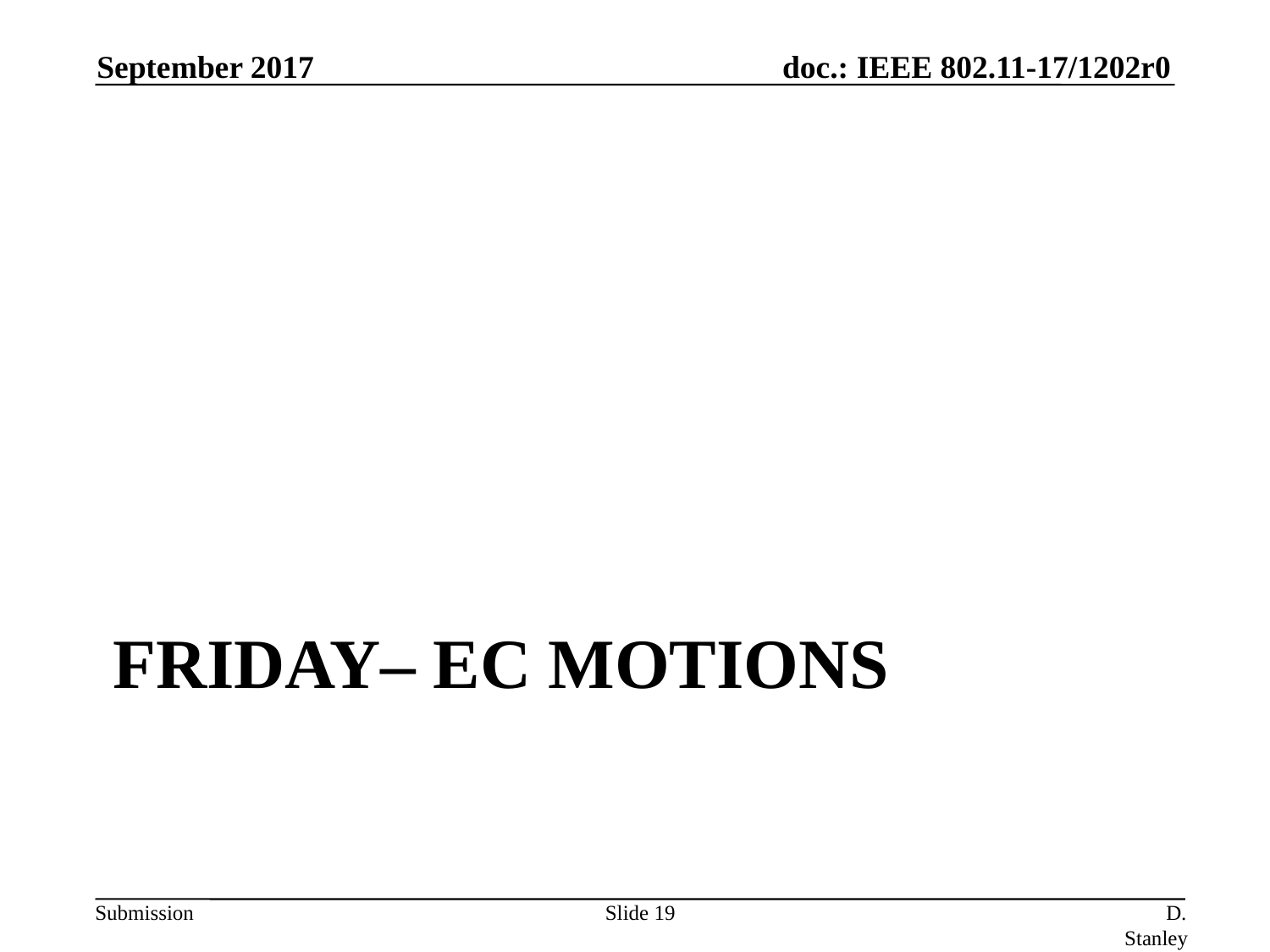

September 2017

# Friday– EC Motions
Slide 19
D. Stanley, HP Enterprise